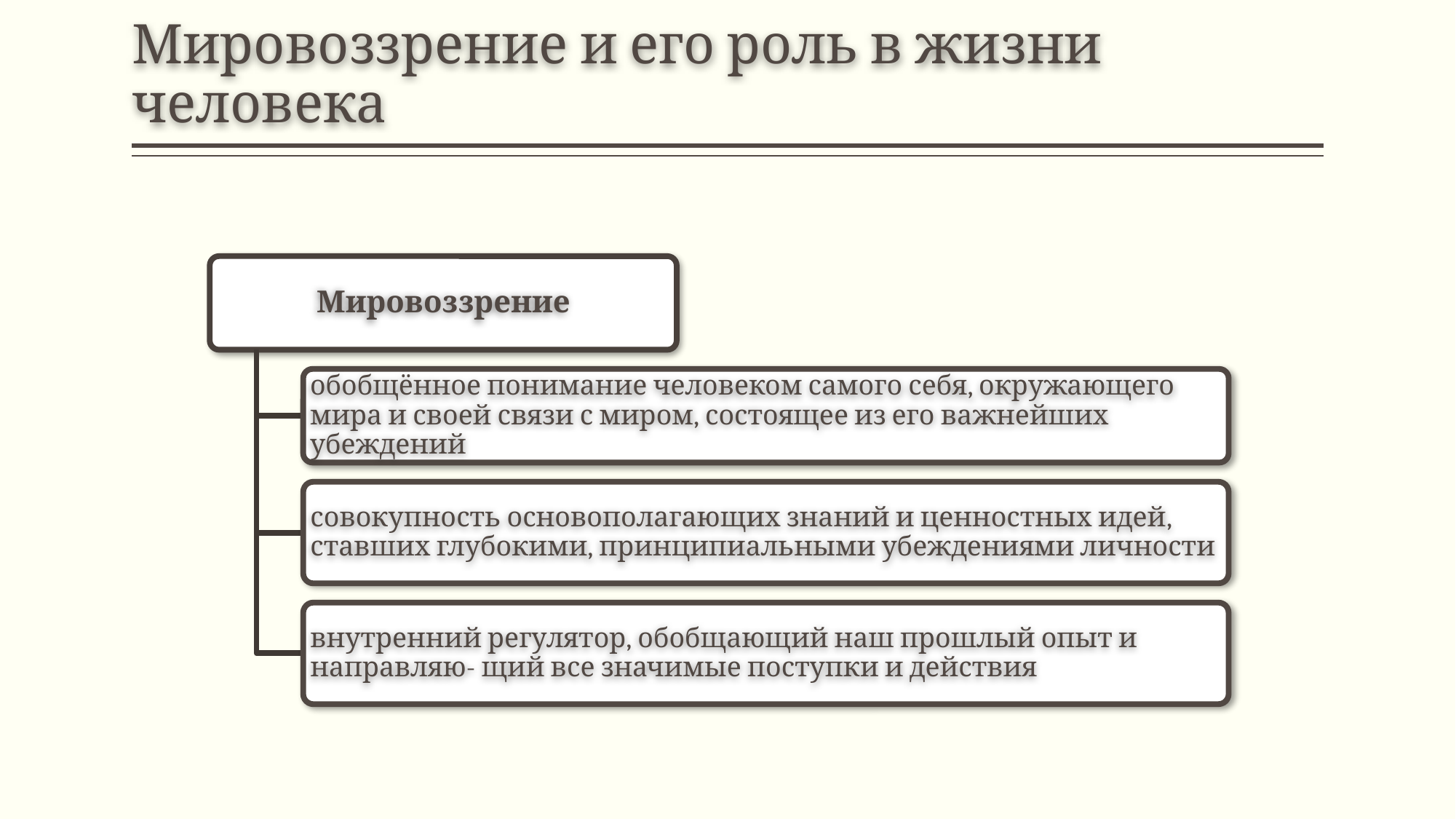

# Мировоззрение и его роль в жизни человека

Мировоззрение

обобщённое понимание человеком самого себя, окружающего мира и своей связи с миром, состоящее из его важнейших убеждений

совокупность основополагающих знаний и ценностных идей, ставших глубокими, принципиальными убеждениями личности

внутренний регулятор, обобщающий наш прошлый опыт и направляю- щий все значимые поступки и действия